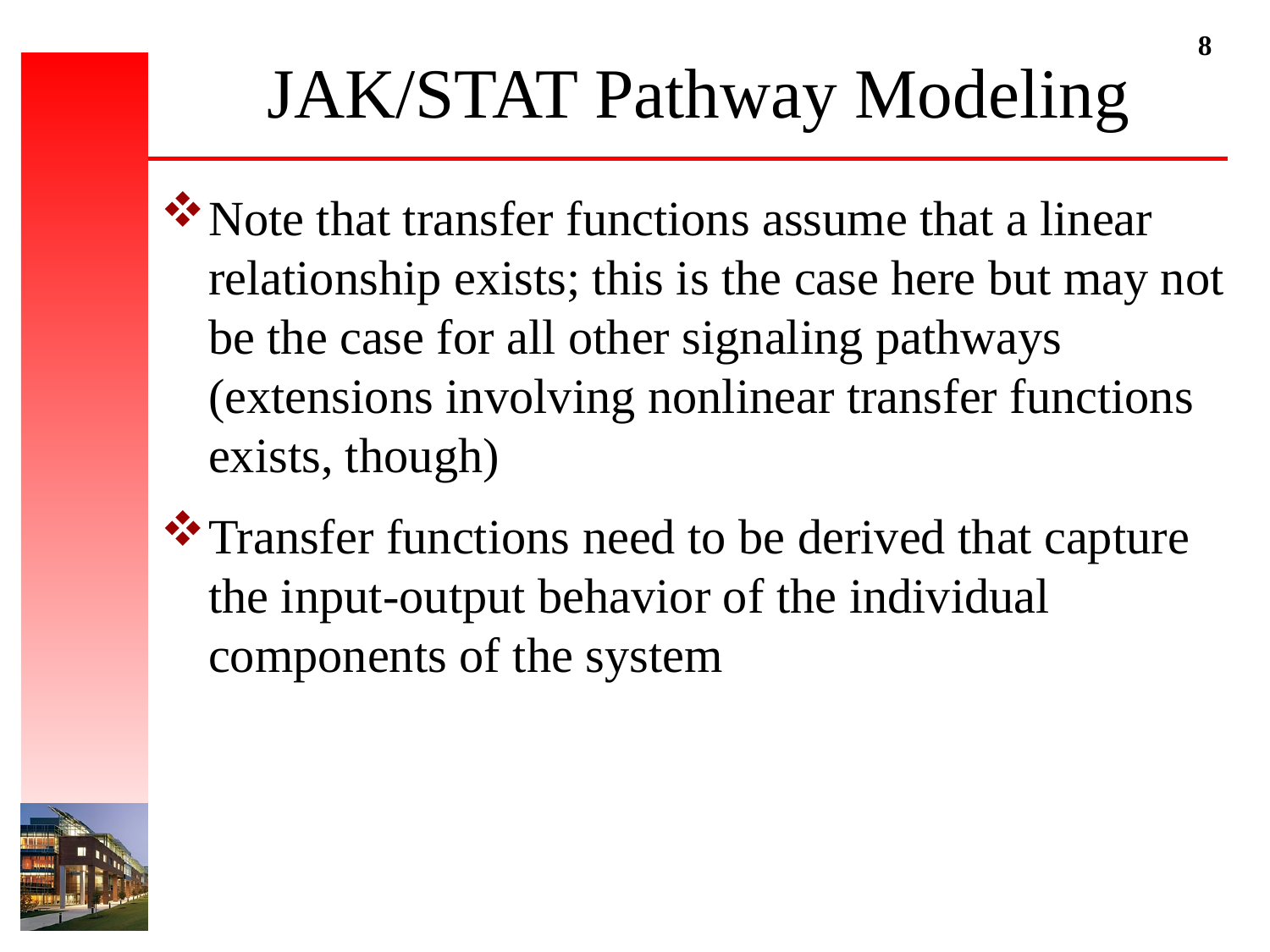

# JAK/STAT Pathway Modeling
Note that transfer functions assume that a linear relationship exists; this is the case here but may not be the case for all other signaling pathways (extensions involving nonlinear transfer functions exists, though)
Transfer functions need to be derived that capture the input-output behavior of the individual components of the system